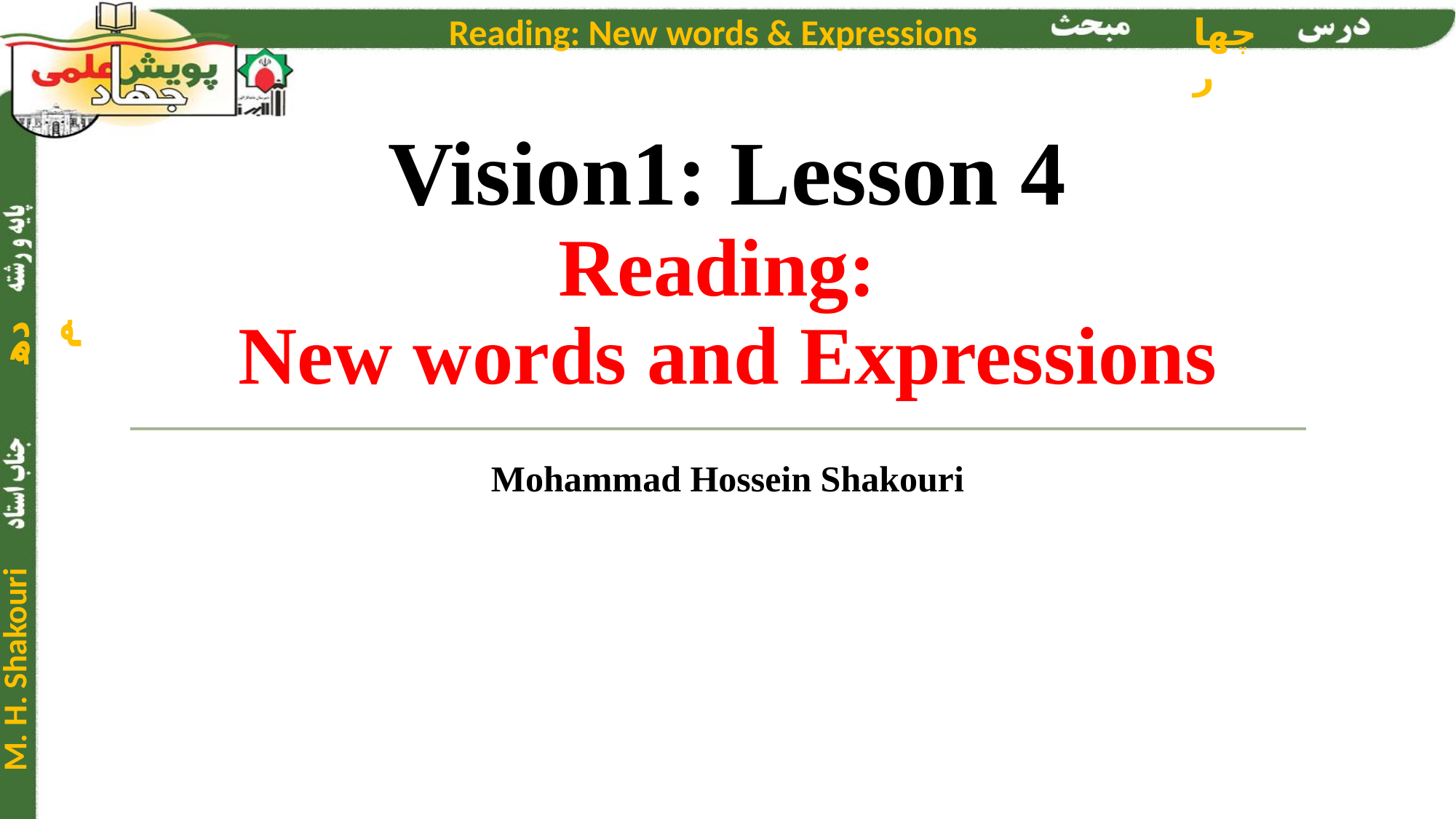

# Vision1: Lesson 4 Reading: New words and Expressions
Mohammad Hossein Shakouri